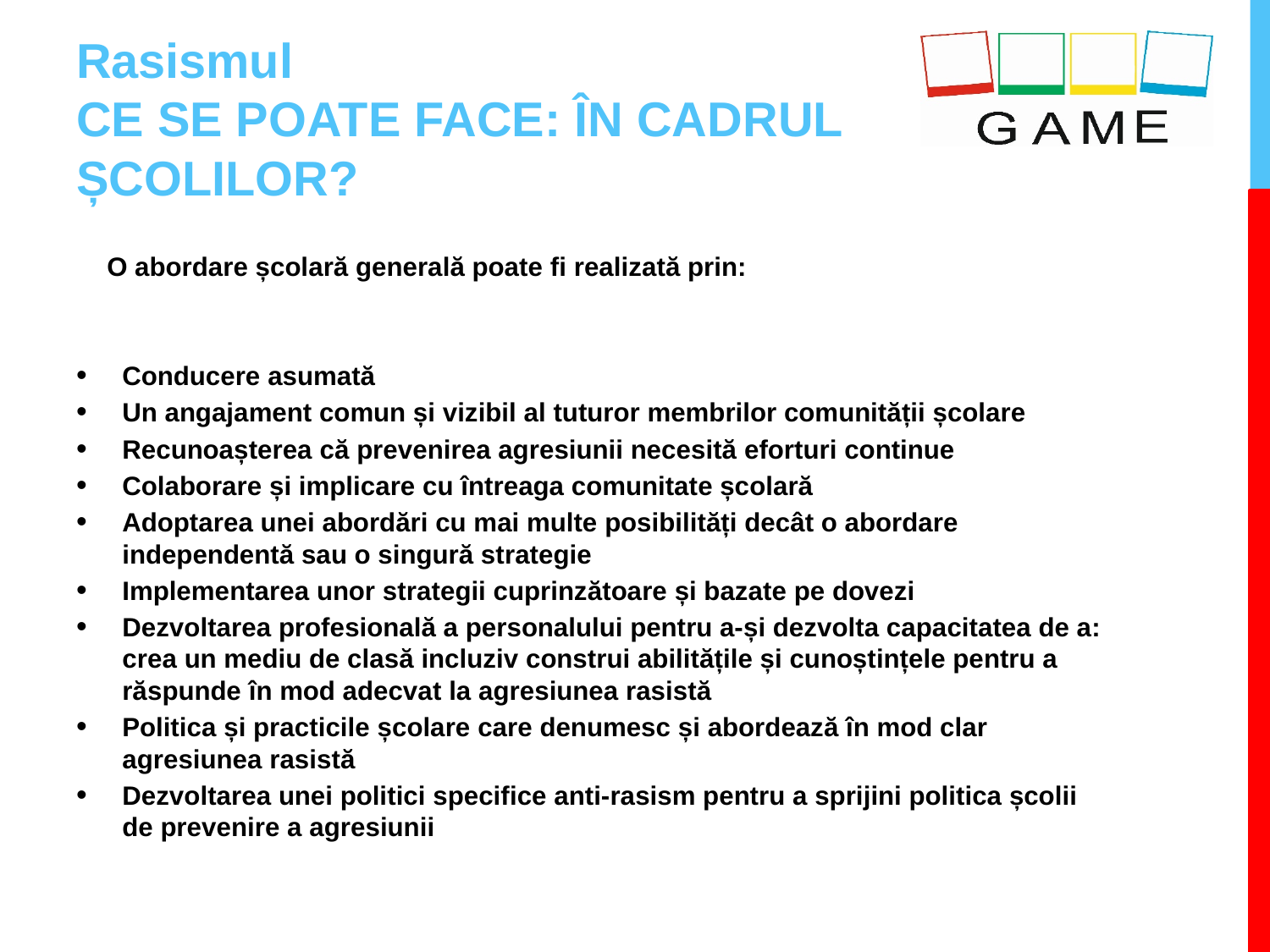

# Rasismul CE SE POATE FACE: ÎN CADRUL ȘCOLILOR?
O abordare școlară generală poate fi realizată prin:

Conducere asumată
Un angajament comun și vizibil al tuturor membrilor comunității școlare
Recunoașterea că prevenirea agresiunii necesită eforturi continue
Colaborare și implicare cu întreaga comunitate școlară
Adoptarea unei abordări cu mai multe posibilități decât o abordare independentă sau o singură strategie
Implementarea unor strategii cuprinzătoare și bazate pe dovezi
Dezvoltarea profesională a personalului pentru a-și dezvolta capacitatea de a: crea un mediu de clasă incluziv construi abilitățile și cunoștințele pentru a răspunde în mod adecvat la agresiunea rasistă
Politica și practicile școlare care denumesc și abordează în mod clar agresiunea rasistă
Dezvoltarea unei politici specifice anti-rasism pentru a sprijini politica școlii de prevenire a agresiunii